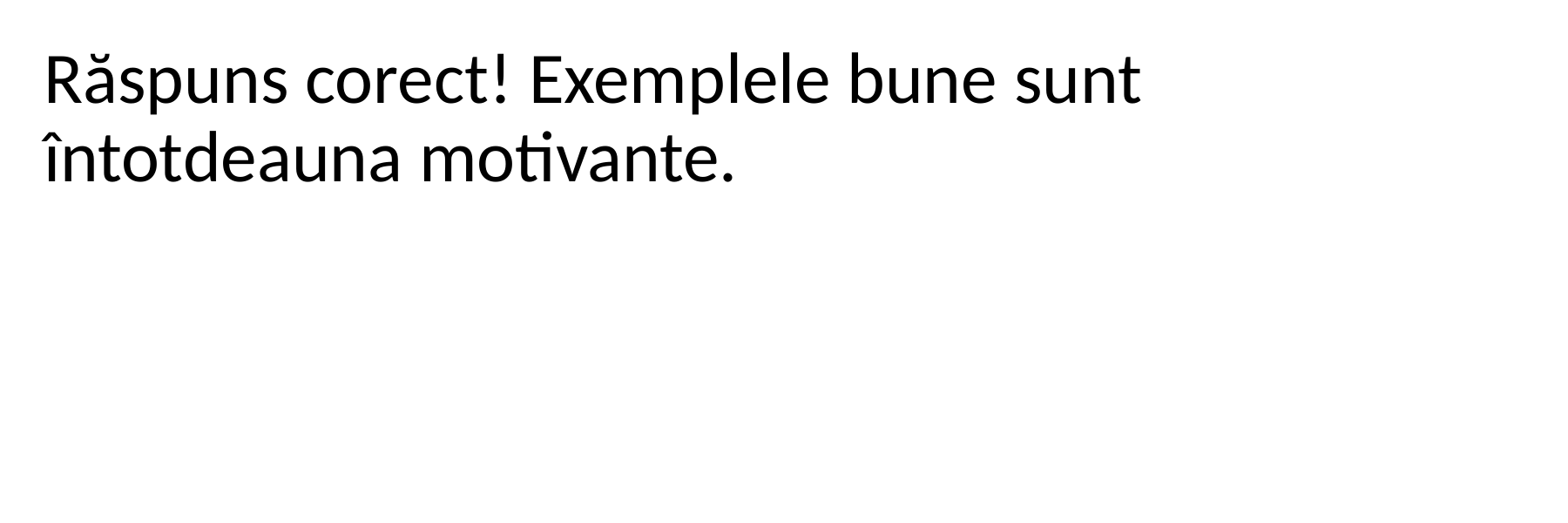

Răspuns corect! Exemplele bune sunt întotdeauna motivante.